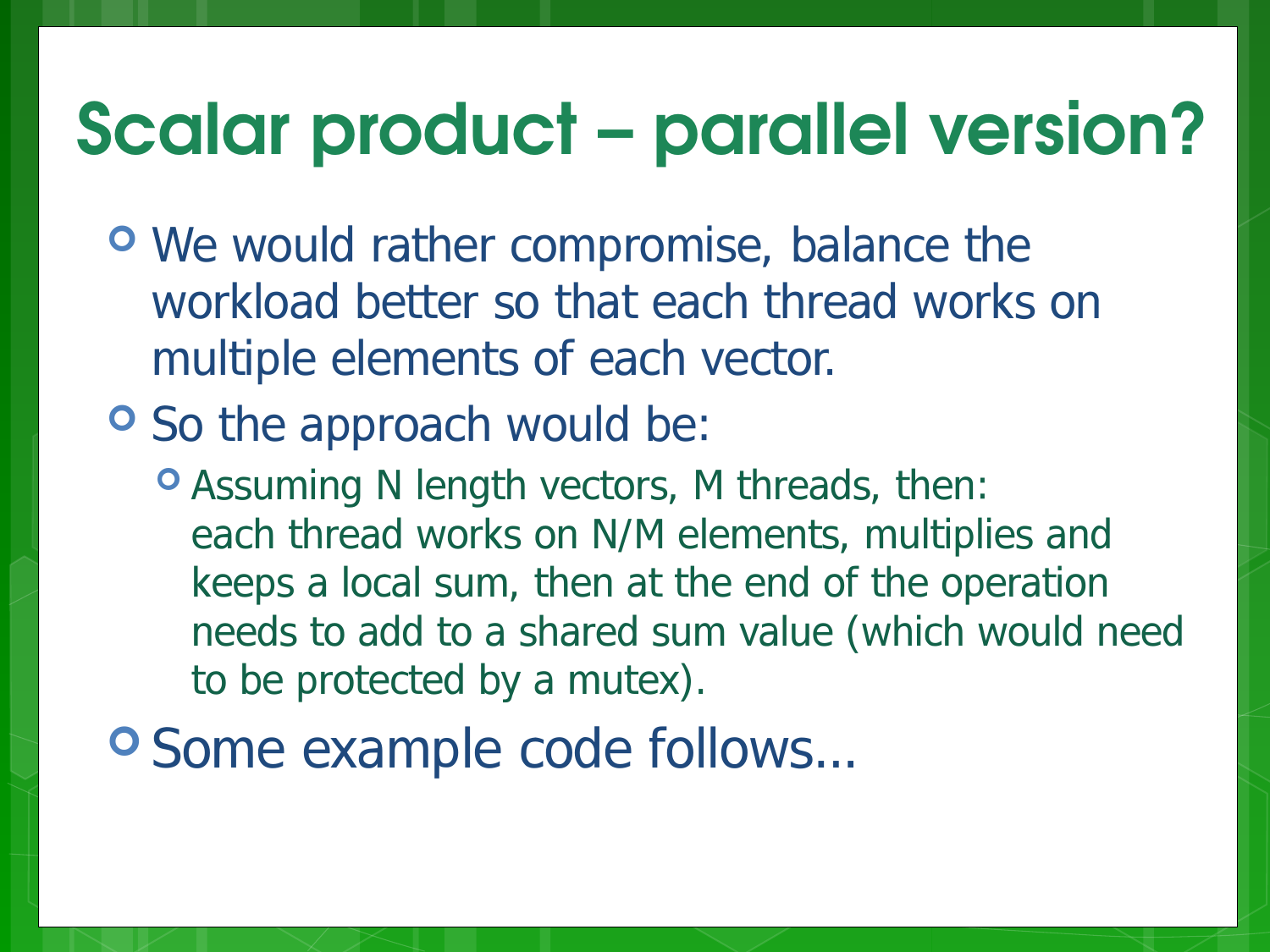

# Scalar product – parallel version?
We would rather compromise, balance the workload better so that each thread works on multiple elements of each vector.
So the approach would be:
Assuming N length vectors, M threads, then:
each thread works on N/M elements, multiplies and keeps a local sum, then at the end of the operation needs to add to a shared sum value (which would need to be protected by a mutex).
Some example code follows…